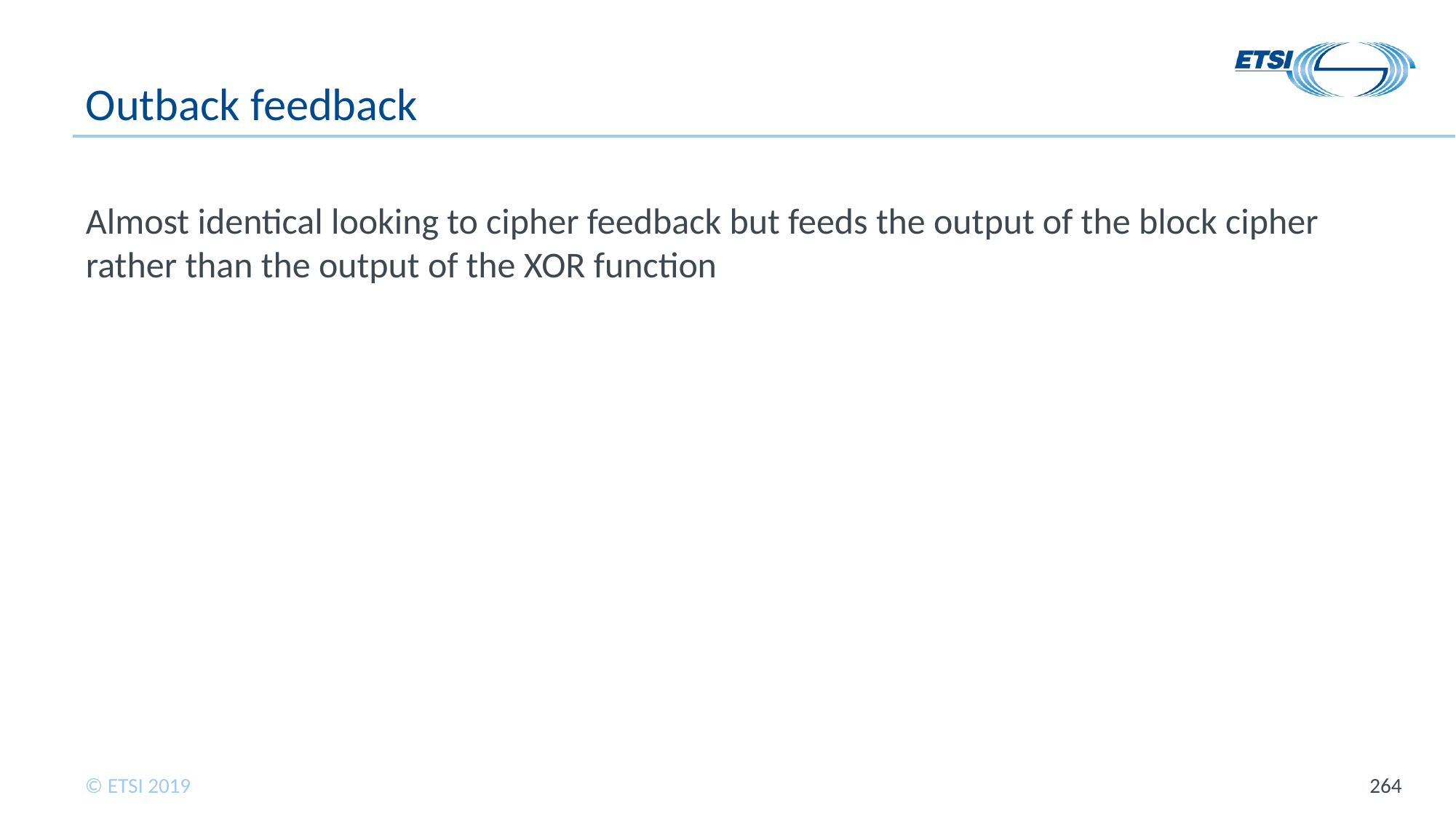

# Outback feedback
Almost identical looking to cipher feedback but feeds the output of the block cipher rather than the output of the XOR function